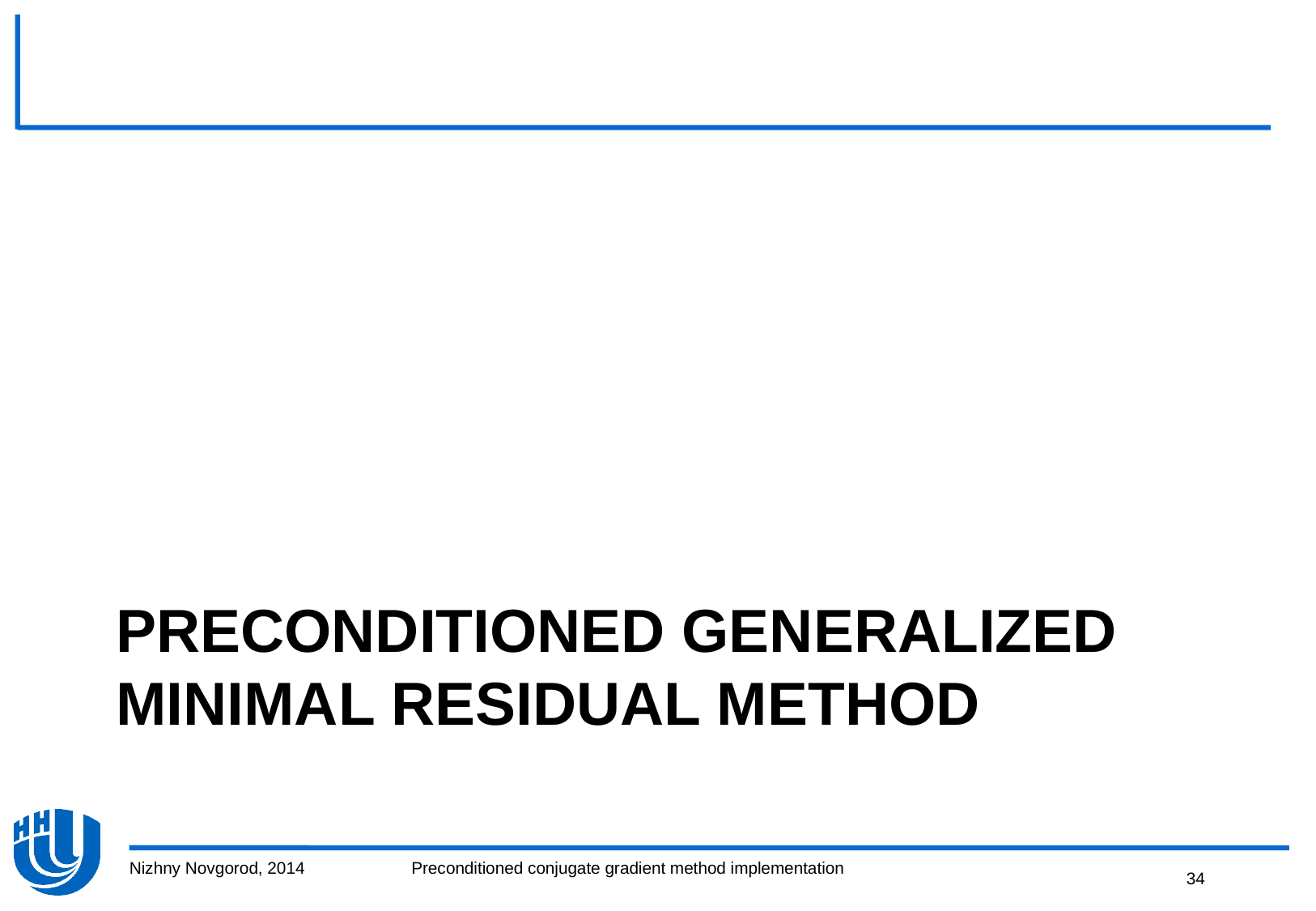

# Preconditioned generalized minimal residual method
Nizhny Novgorod, 2014
Preconditioned conjugate gradient method implementation
34